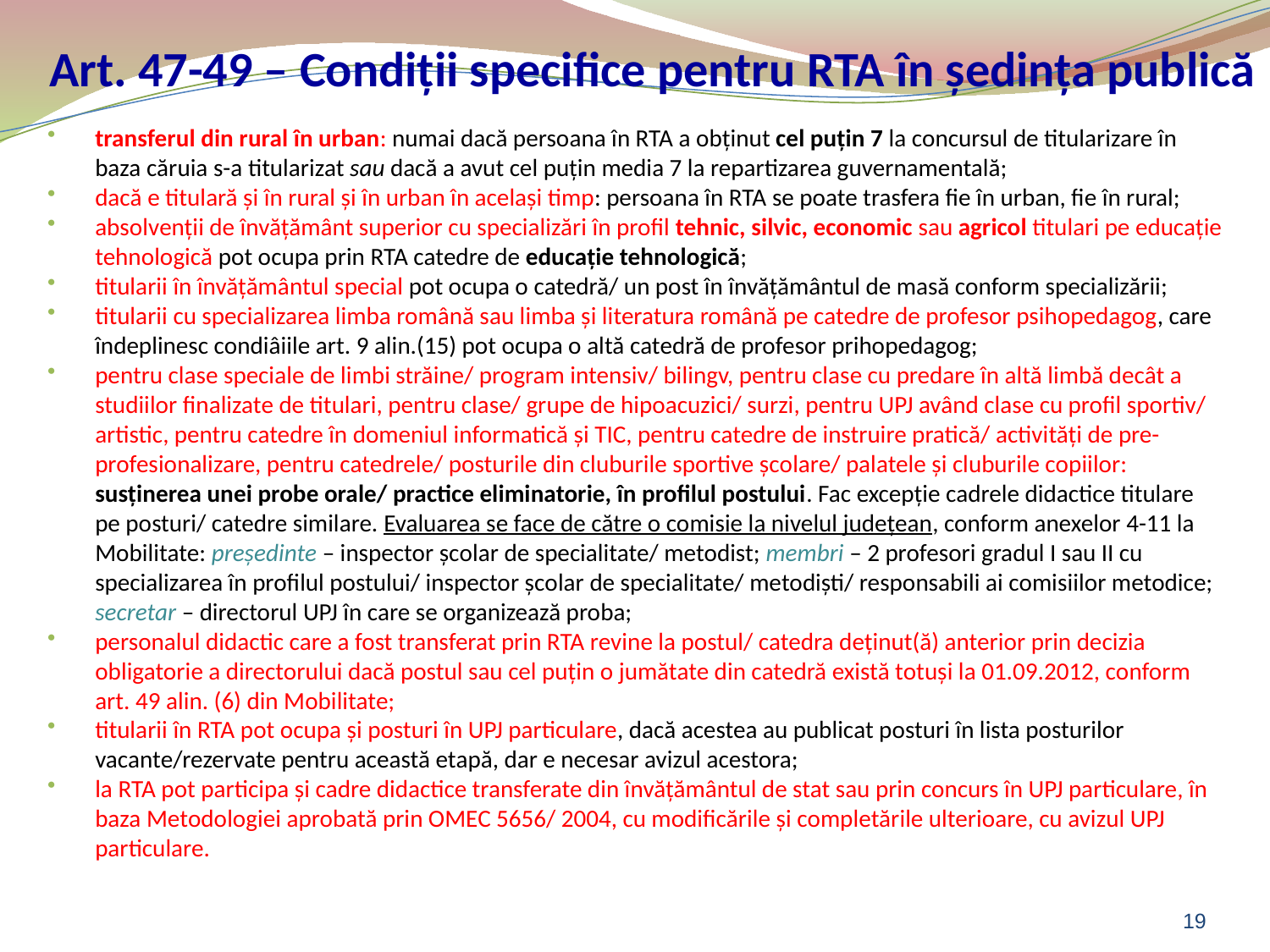

# Art. 47-49 – Condiţii specifice pentru RTA în şedinţa publică
transferul din rural în urban: numai dacă persoana în RTA a obţinut cel puţin 7 la concursul de titularizare în baza căruia s-a titularizat sau dacă a avut cel puţin media 7 la repartizarea guvernamentală;
dacă e titulară şi în rural şi în urban în acelaşi timp: persoana în RTA se poate trasfera fie în urban, fie în rural;
absolvenţii de învăţământ superior cu specializări în profil tehnic, silvic, economic sau agricol titulari pe educaţie tehnologică pot ocupa prin RTA catedre de educaţie tehnologică;
titularii în învăţământul special pot ocupa o catedră/ un post în învăţământul de masă conform specializării;
titularii cu specializarea limba română sau limba şi literatura română pe catedre de profesor psihopedagog, care îndeplinesc condiâiile art. 9 alin.(15) pot ocupa o altă catedră de profesor prihopedagog;
pentru clase speciale de limbi străine/ program intensiv/ bilingv, pentru clase cu predare în altă limbă decât a studiilor finalizate de titulari, pentru clase/ grupe de hipoacuzici/ surzi, pentru UPJ având clase cu profil sportiv/ artistic, pentru catedre în domeniul informatică şi TIC, pentru catedre de instruire pratică/ activităţi de pre-profesionalizare, pentru catedrele/ posturile din cluburile sportive şcolare/ palatele şi cluburile copiilor: susţinerea unei probe orale/ practice eliminatorie, în profilul postului. Fac excepţie cadrele didactice titulare pe posturi/ catedre similare. Evaluarea se face de către o comisie la nivelul judeţean, conform anexelor 4-11 la Mobilitate: preşedinte – inspector şcolar de specialitate/ metodist; membri – 2 profesori gradul I sau II cu specializarea în profilul postului/ inspector şcolar de specialitate/ metodişti/ responsabili ai comisiilor metodice; secretar – directorul UPJ în care se organizează proba;
personalul didactic care a fost transferat prin RTA revine la postul/ catedra deţinut(ă) anterior prin decizia obligatorie a directorului dacă postul sau cel puţin o jumătate din catedră există totuşi la 01.09.2012, conform art. 49 alin. (6) din Mobilitate;
titularii în RTA pot ocupa şi posturi în UPJ particulare, dacă acestea au publicat posturi în lista posturilor vacante/rezervate pentru această etapă, dar e necesar avizul acestora;
la RTA pot participa şi cadre didactice transferate din învăţământul de stat sau prin concurs în UPJ particulare, în baza Metodologiei aprobată prin OMEC 5656/ 2004, cu modificările şi completările ulterioare, cu avizul UPJ particulare.
19